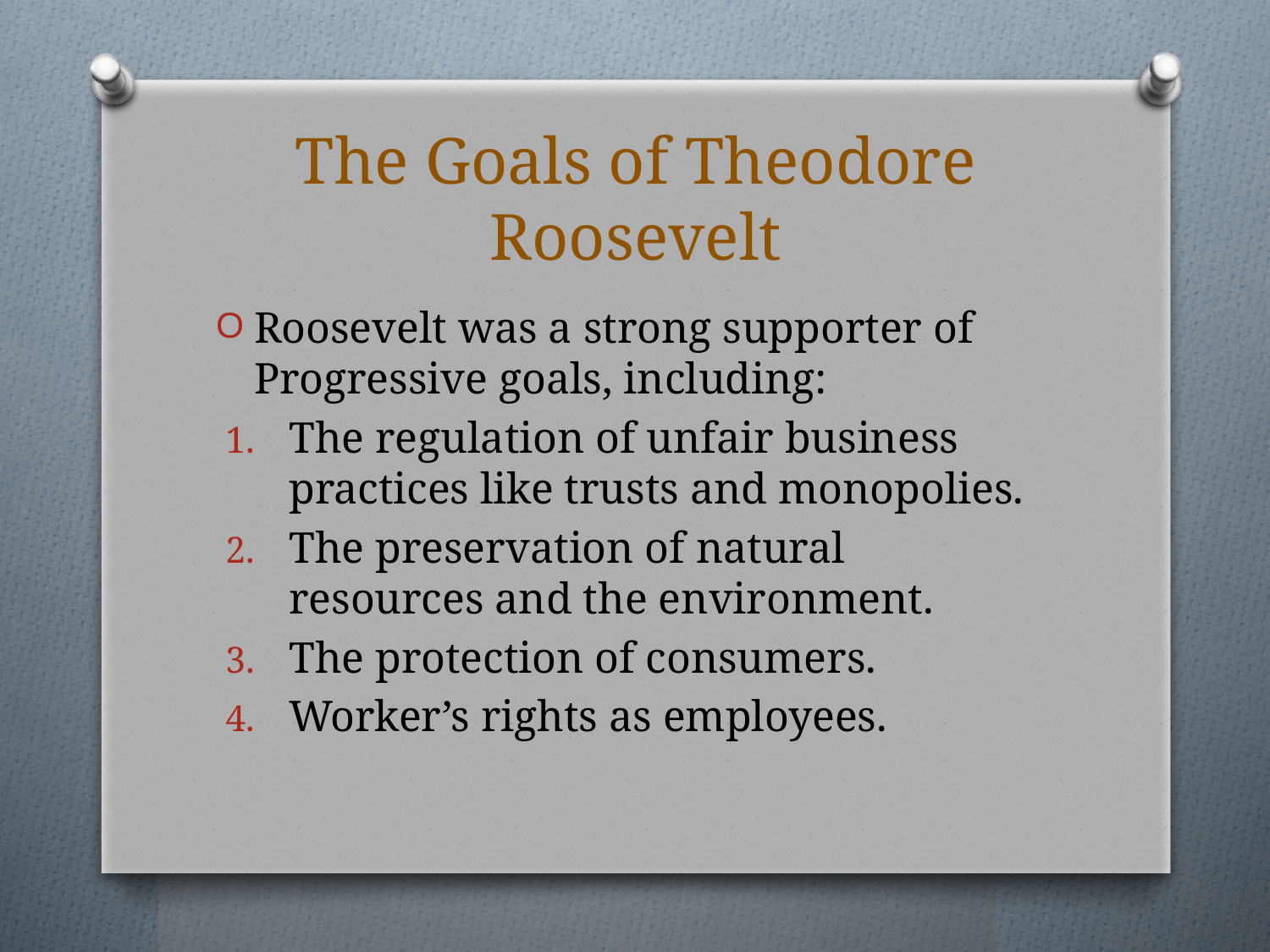

# The Goals of Theodore Roosevelt
Roosevelt was a strong supporter of Progressive goals, including:
The regulation of unfair business practices like trusts and monopolies.
The preservation of natural resources and the environment.
The protection of consumers.
Worker’s rights as employees.